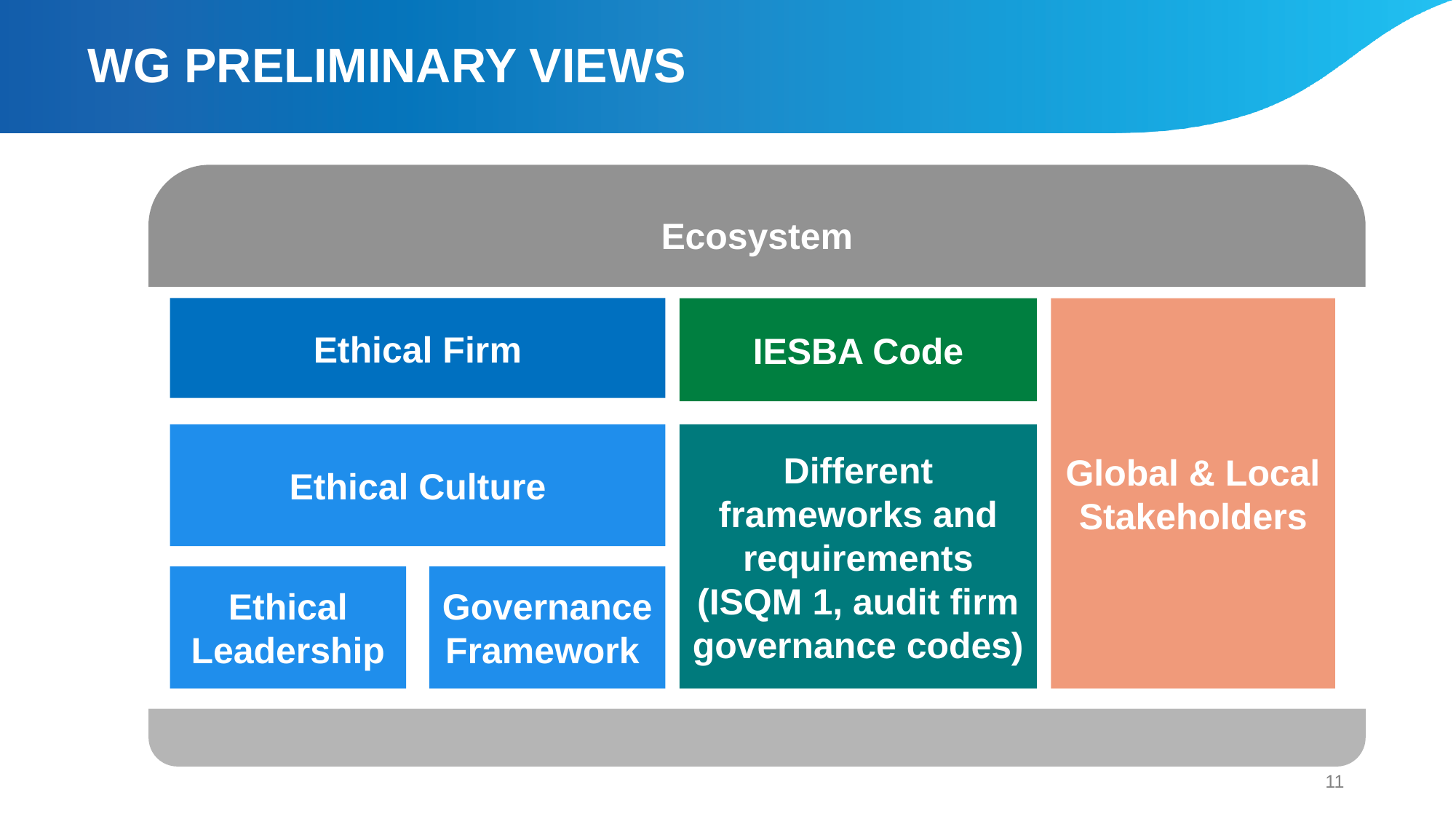

WG PRELIMINARY VIEWS
Ecosystem
Ethical Firm
IESBA Code
Global & Local Stakeholders
Ethical Culture
Different frameworks and requirements (ISQM 1, audit firm governance codes)
Ethical Leadership
Governance Framework

11